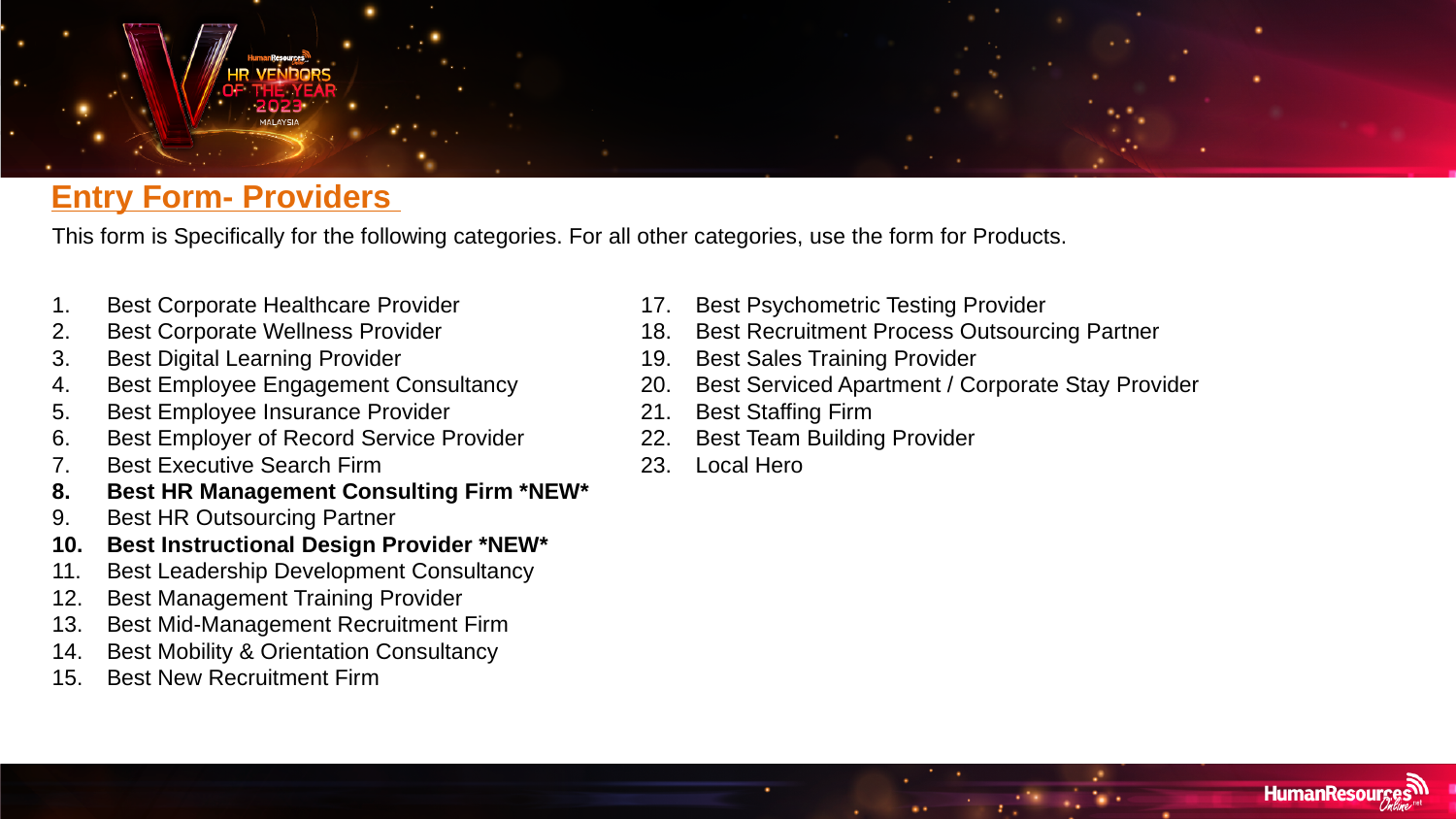

Entry Form- Providers
This form is Specifically for the following categories. For all other categories, use the form for Products.
Best Corporate Healthcare Provider
Best Corporate Wellness Provider
Best Digital Learning Provider
Best Employee Engagement Consultancy
Best Employee Insurance Provider
Best Employer of Record Service Provider
Best Executive Search Firm
Best HR Management Consulting Firm *NEW*
Best HR Outsourcing Partner
Best Instructional Design Provider *NEW*
Best Leadership Development Consultancy
Best Management Training Provider
Best Mid-Management Recruitment Firm
Best Mobility & Orientation Consultancy
Best New Recruitment Firm

 Best Payroll Outsourcing Partner
Best Psychometric Testing Provider
Best Recruitment Process Outsourcing Partner
Best Sales Training Provider
Best Serviced Apartment / Corporate Stay Provider
Best Staffing Firm
Best Team Building Provider
Local Hero